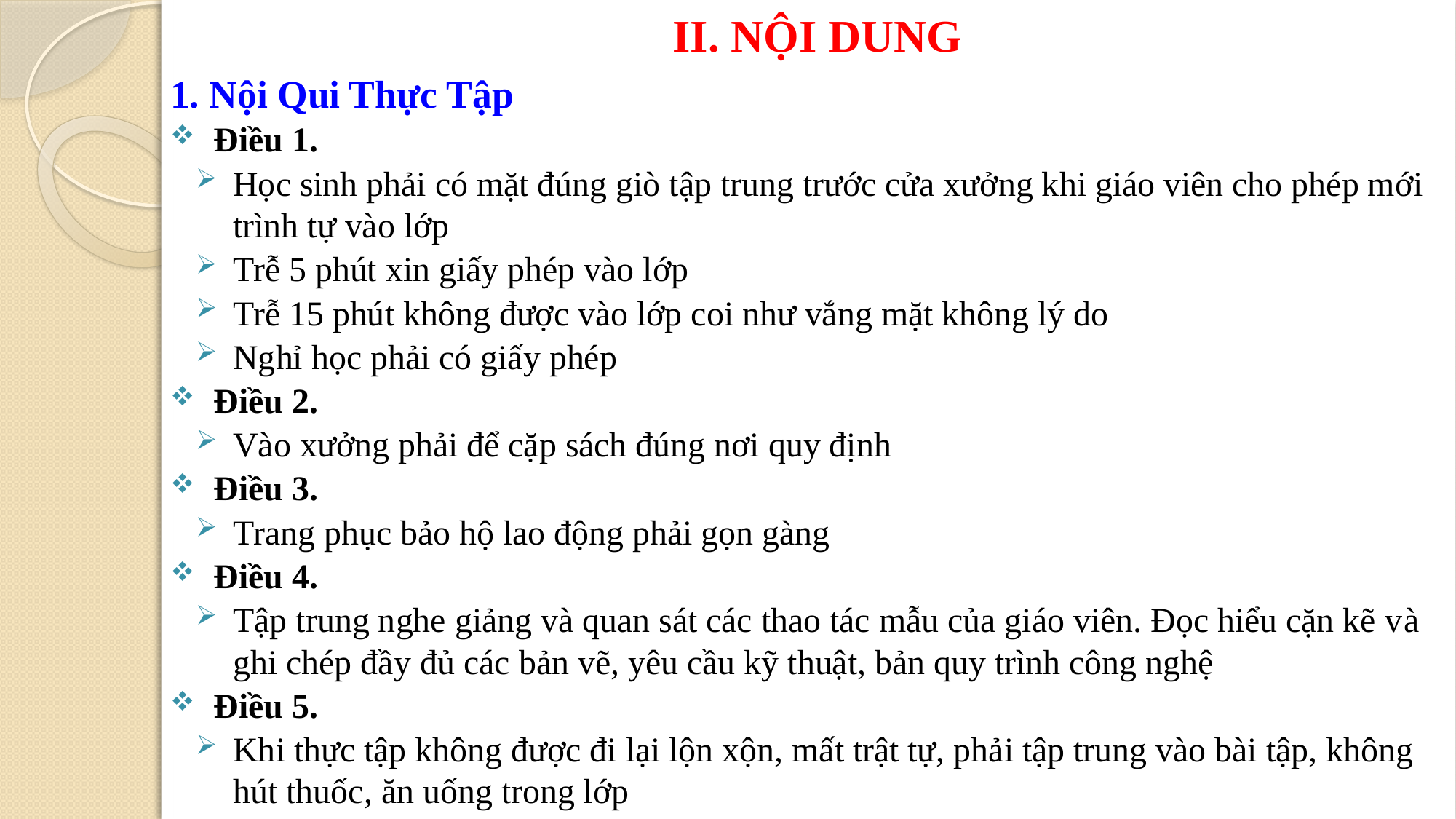

# II. NỘI DUNG
1. Nội Qui Thực Tập
Điều 1.
Học sinh phải có mặt đúng giò tập trung trước cửa xưởng khi giáo viên cho phép mới trình tự vào lớp
Trễ 5 phút xin giấy phép vào lớp
Trễ 15 phút không được vào lớp coi như vắng mặt không lý do
Nghỉ học phải có giấy phép
Điều 2.
Vào xưởng phải để cặp sách đúng nơi quy định
Điều 3.
Trang phục bảo hộ lao động phải gọn gàng
Điều 4.
Tập trung nghe giảng và quan sát các thao tác mẫu của giáo viên. Đọc hiểu cặn kẽ và ghi chép đầy đủ các bản vẽ, yêu cầu kỹ thuật, bản quy trình công nghệ
Điều 5.
Khi thực tập không được đi lại lộn xộn, mất trật tự, phải tập trung vào bài tập, không hút thuốc, ăn uống trong lớp